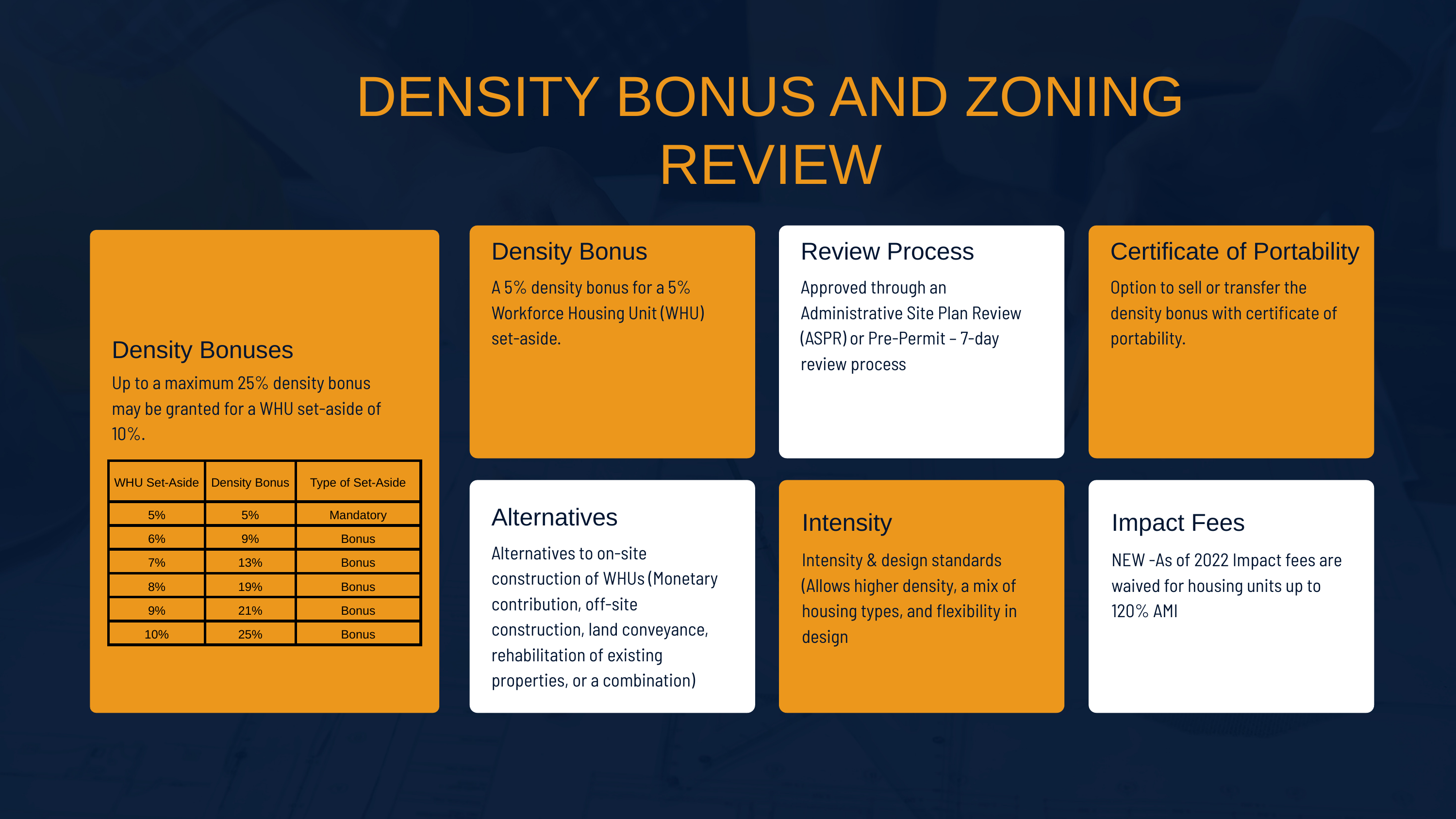

DENSITY BONUS AND ZONING REVIEW

Density Bonus
Review Process
Certificate of Portability
A 5% density bonus for a 5% Workforce Housing Unit (WHU) set-aside.
Approved through an Administrative Site Plan Review (ASPR) or Pre-Permit – 7-day review process

Option to sell or transfer the density bonus with certificate of portability.

Density Bonuses

Up to a maximum 25% density bonus may be granted for a WHU set-aside of 10%.

| WHU Set-Aside | Density Bonus | Type of Set-Aside |
| --- | --- | --- |
| 5% | 5% | Mandatory |
| 6% | 9% | Bonus |
| 7% | 13% | Bonus |
| 8% | 19% | Bonus |
| 9% | 21% | Bonus |
| 10% | 25% | Bonus |

Alternatives
Intensity
Impact Fees
Alternatives to on-site construction of WHUs (Monetary contribution, off-site construction, land conveyance, rehabilitation of existing properties, or a combination)

Intensity & design standards (Allows higher density, a mix of housing types, and flexibility in design

NEW -As of 2022 Impact fees are waived for housing units up to 120% AMI